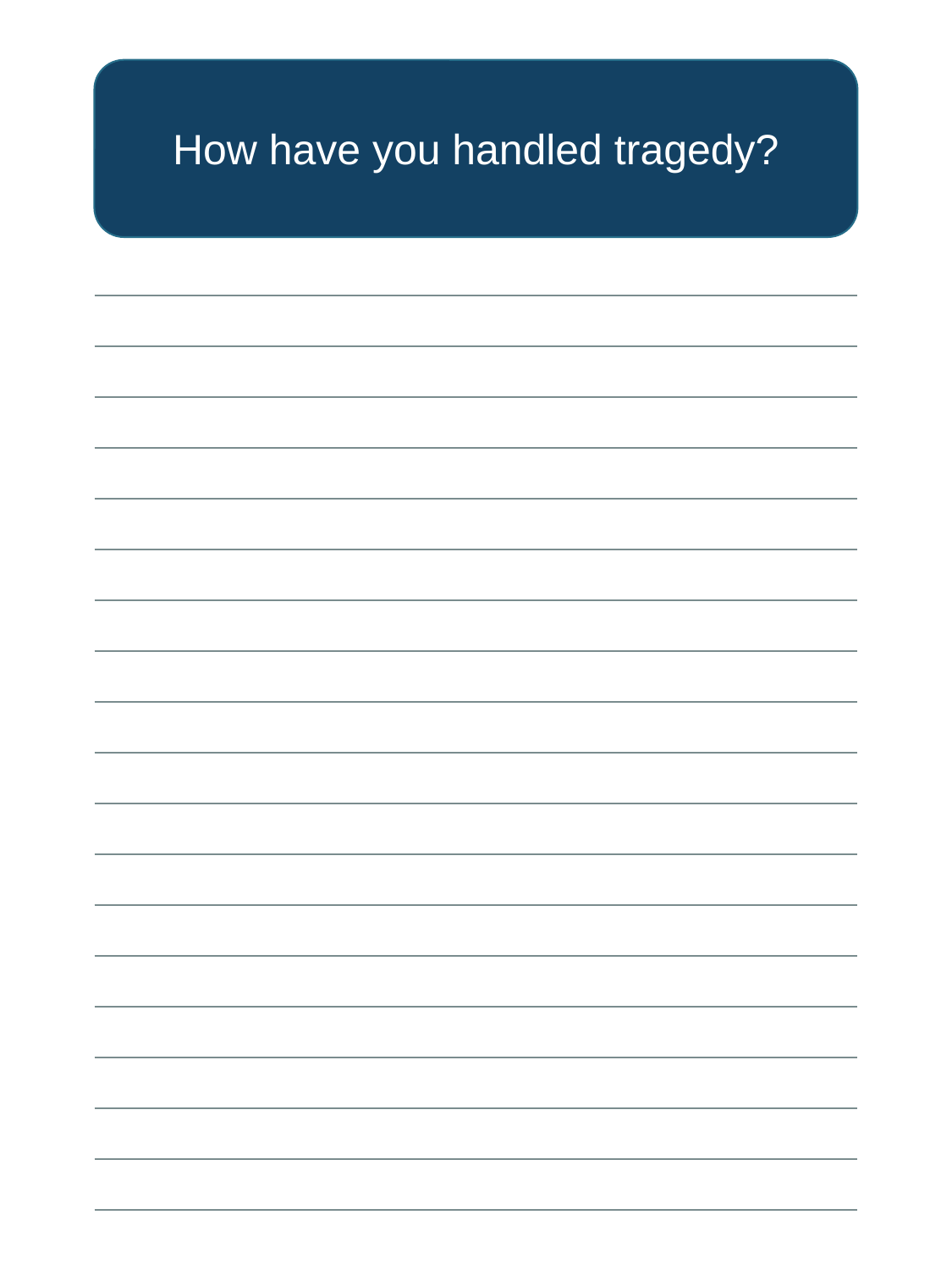

How have you handled tragedy?
|  |
| --- |
|  |
|  |
|  |
|  |
|  |
|  |
|  |
|  |
|  |
|  |
|  |
|  |
|  |
|  |
|  |
|  |
|  |